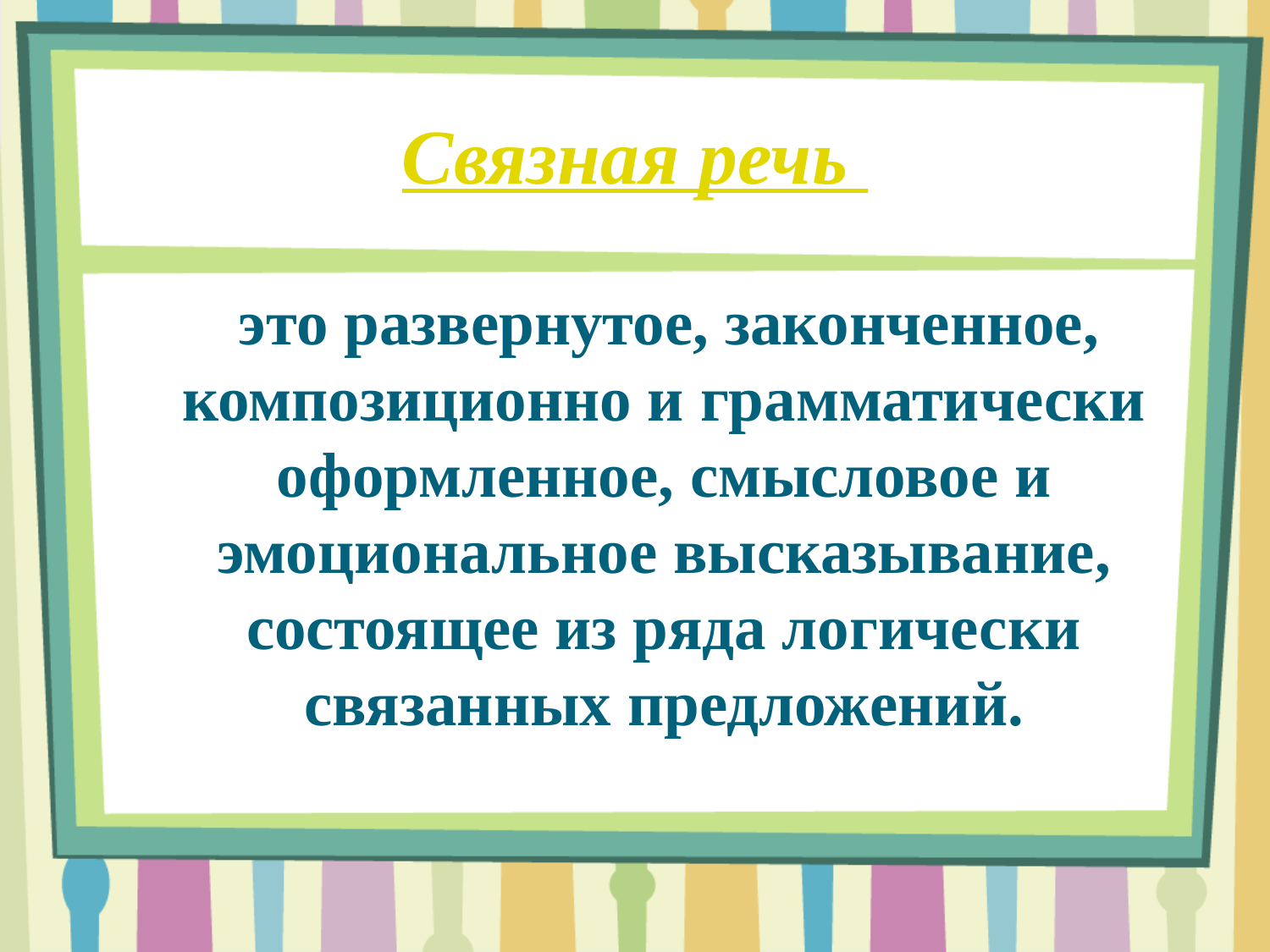

# Связная речь
    это развернутое, законченное, композиционно и грамматически оформленное, смысловое и эмоциональное высказывание, состоящее из ряда логически связанных предложений.